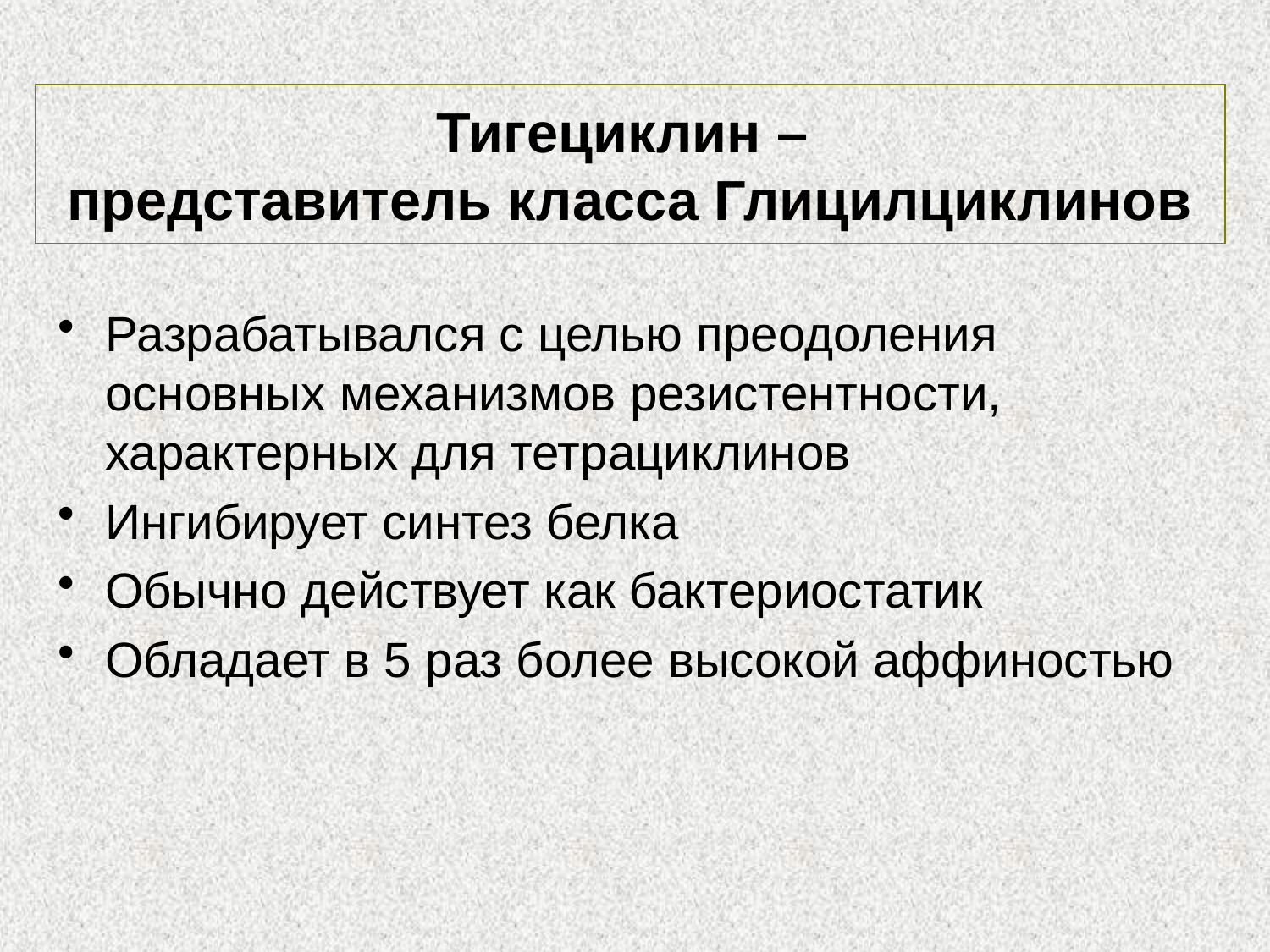

# Тигециклин – представитель класса Глицилциклинов
Разрабатывался с целью преодоления основных механизмов резистентности, характерных для тетрациклинов
Ингибирует синтез белка
Обычно действует как бактериостатик
Обладает в 5 раз более высокой аффиностью